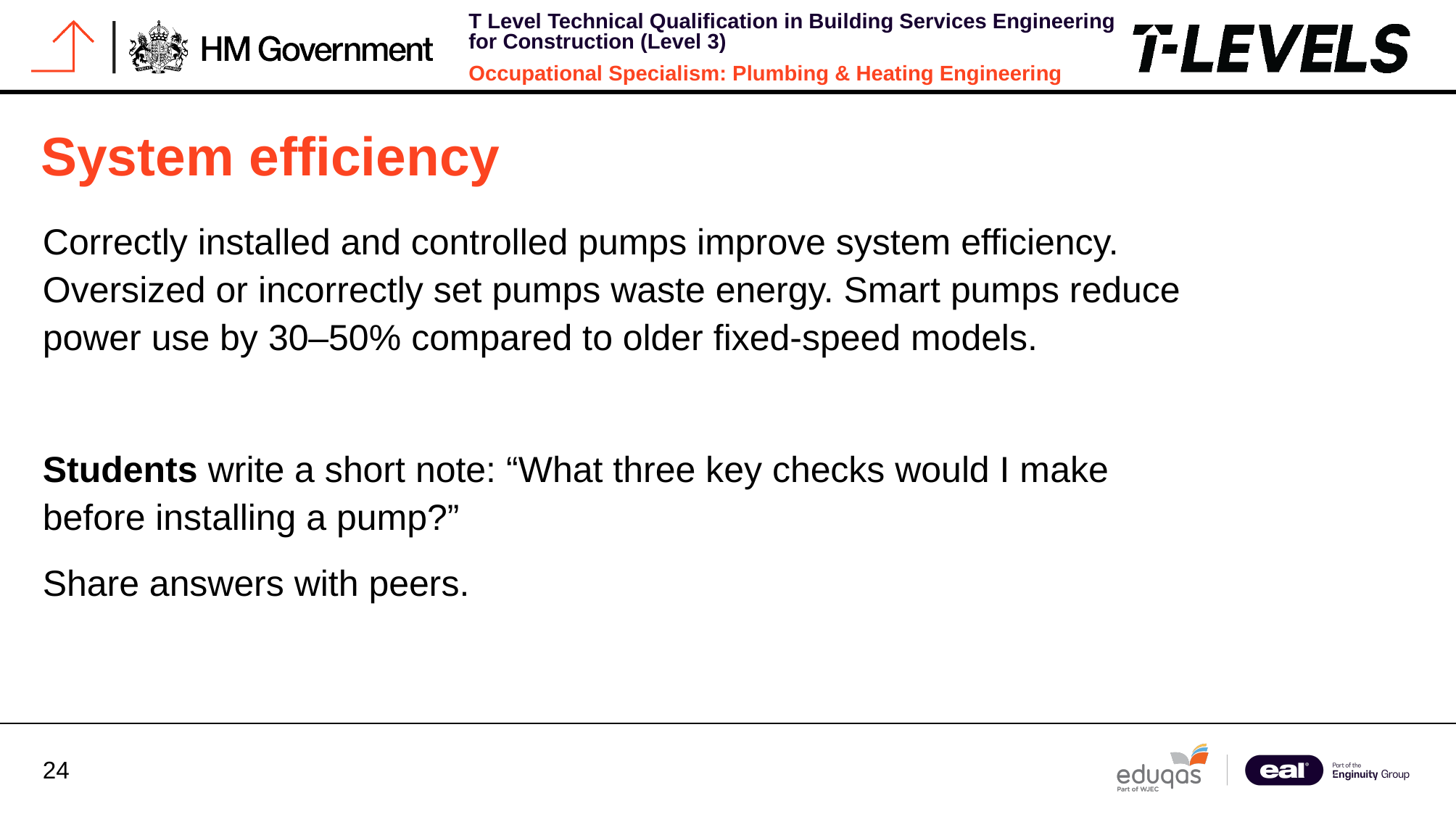

# System efficiency
Correctly installed and controlled pumps improve system efficiency. Oversized or incorrectly set pumps waste energy. Smart pumps reduce power use by 30–50% compared to older fixed-speed models.

Students write a short note: “What three key checks would I make before installing a pump?”
Share answers with peers.